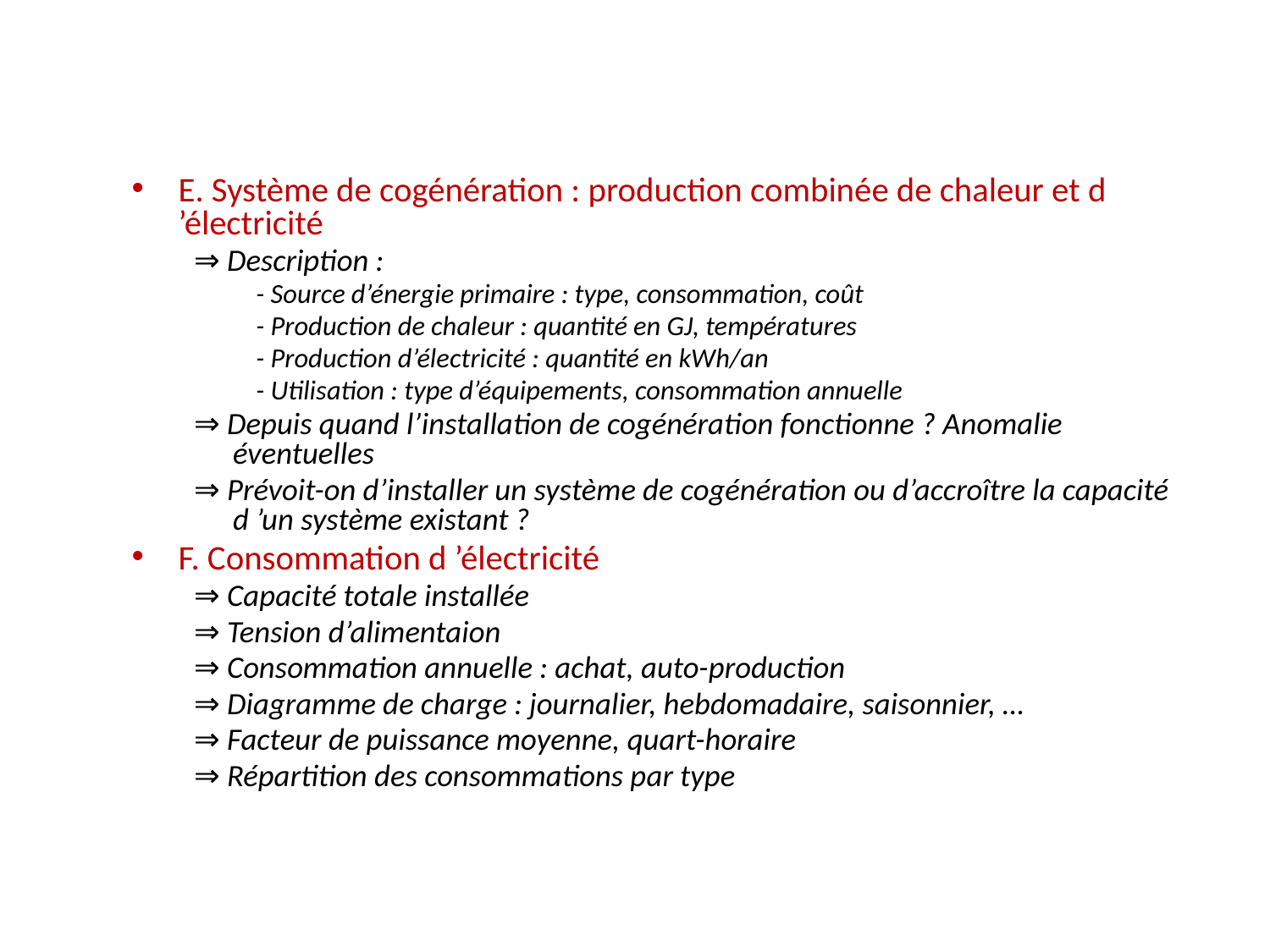

E. Système de cogénération : production combinée de chaleur et d ’électricité
⇒ Description :
- Source d’énergie primaire : type, consommation, coût
- Production de chaleur : quantité en GJ, températures
- Production d’électricité : quantité en kWh/an
- Utilisation : type d’équipements, consommation annuelle
⇒ Depuis quand l’installation de cogénération fonctionne ? Anomalie éventuelles
⇒ Prévoit-on d’installer un système de cogénération ou d’accroître la capacité d ’un système existant ?
F. Consommation d ’électricité
⇒ Capacité totale installée
⇒ Tension d’alimentaion
⇒ Consommation annuelle : achat, auto-production
⇒ Diagramme de charge : journalier, hebdomadaire, saisonnier, …
⇒ Facteur de puissance moyenne, quart-horaire
⇒ Répartition des consommations par type